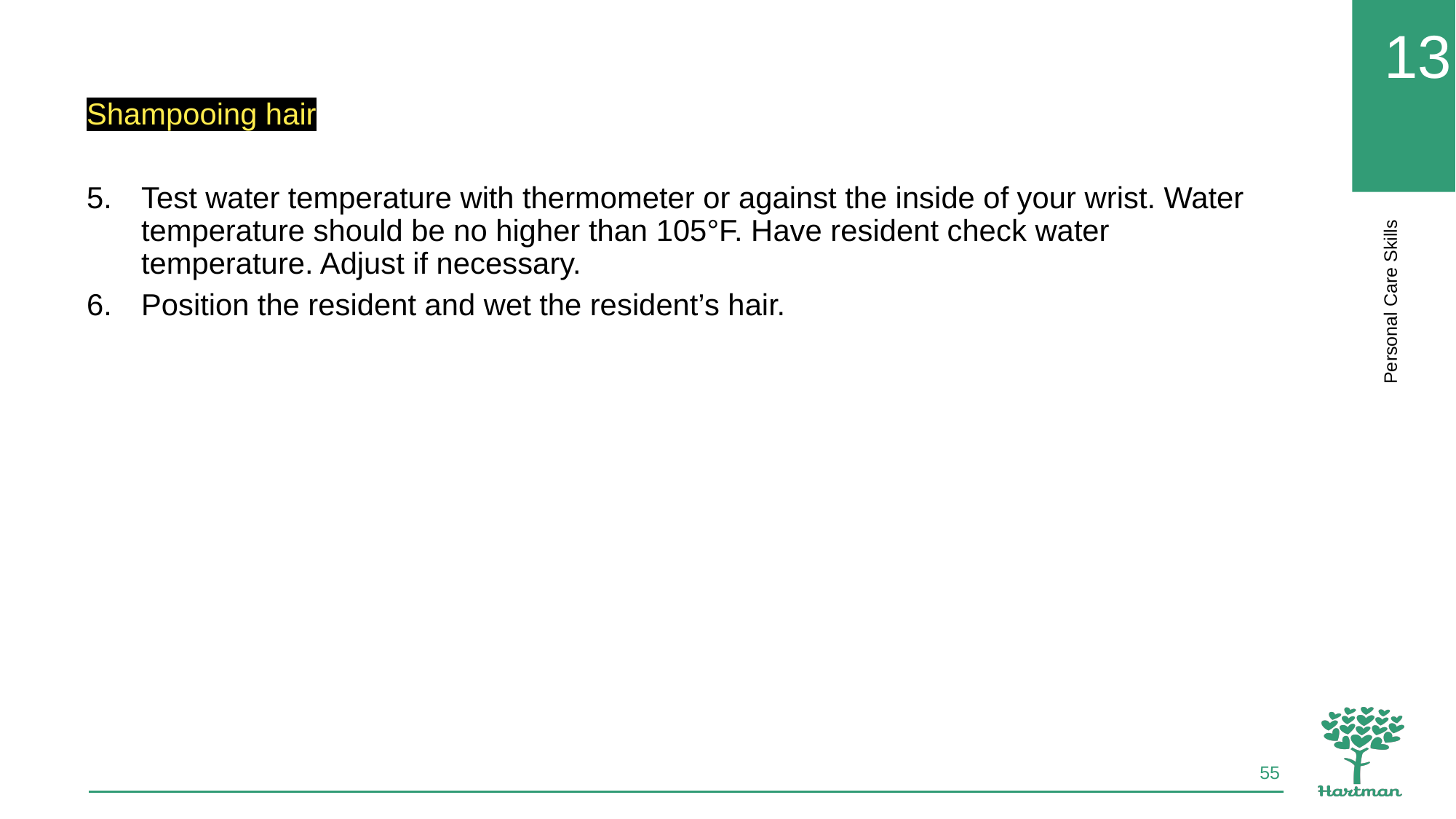

Shampooing hair

Test water temperature with thermometer or against the inside of your wrist. Water temperature should be no higher than 105°F. Have resident check water temperature. Adjust if necessary.
Position the resident and wet the resident’s hair.

55